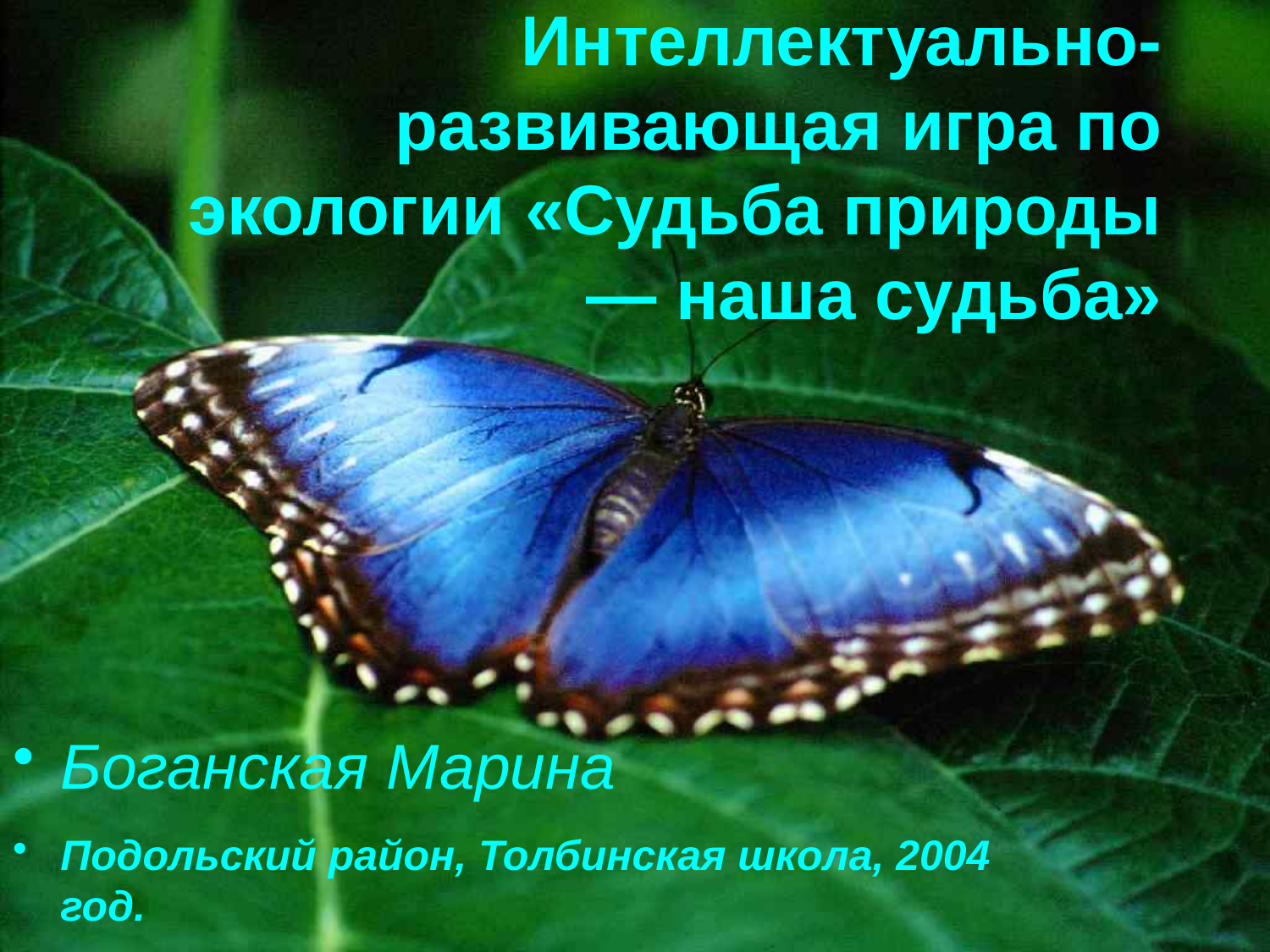

# Интеллектуально-развивающая игра по экологии «Судьба природы — наша судьба»
Боганская Марина
Подольский район, Толбинская школа, 2004 год.